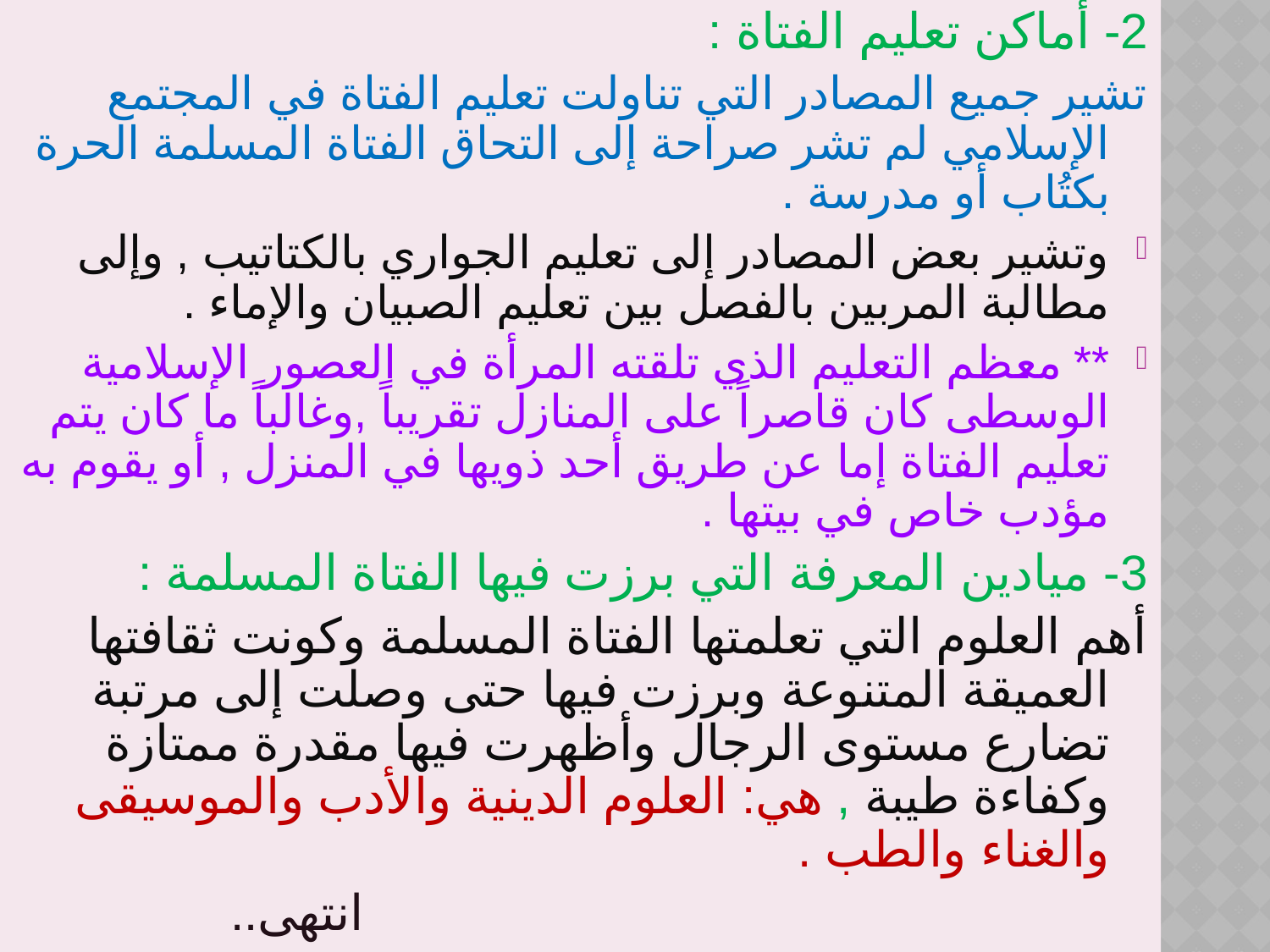

2- أماكن تعليم الفتاة :
تشير جميع المصادر التي تناولت تعليم الفتاة في المجتمع الإسلامي لم تشر صراحة إلى التحاق الفتاة المسلمة الحرة بكتُاب أو مدرسة .
وتشير بعض المصادر إلى تعليم الجواري بالكتاتيب , وإلى مطالبة المربين بالفصل بين تعليم الصبيان والإماء .
** معظم التعليم الذي تلقته المرأة في العصور الإسلامية الوسطى كان قاصراً على المنازل تقريباً ,وغالباً ما كان يتم تعليم الفتاة إما عن طريق أحد ذويها في المنزل , أو يقوم به مؤدب خاص في بيتها .
3- ميادين المعرفة التي برزت فيها الفتاة المسلمة :
أهم العلوم التي تعلمتها الفتاة المسلمة وكونت ثقافتها العميقة المتنوعة وبرزت فيها حتى وصلت إلى مرتبة تضارع مستوى الرجال وأظهرت فيها مقدرة ممتازة وكفاءة طيبة , هي: العلوم الدينية والأدب والموسيقى والغناء والطب .
                                                         انتهى..